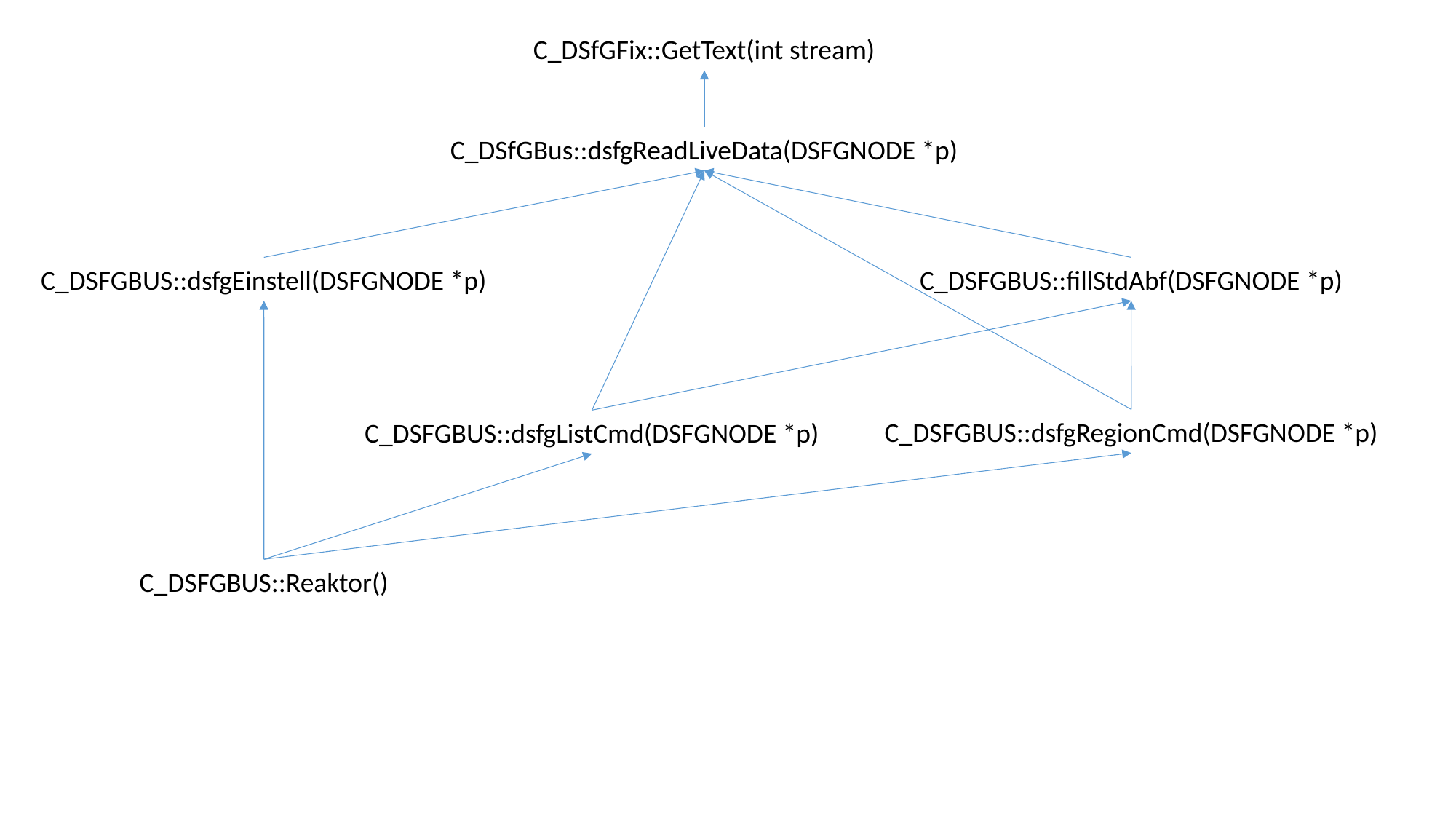

C_DSfGFix::GetText(int stream)
C_DSfGBus::dsfgReadLiveData(DSFGNODE *p)
C_DSFGBUS::dsfgEinstell(DSFGNODE *p)
C_DSFGBUS::fillStdAbf(DSFGNODE *p)
C_DSFGBUS::dsfgRegionCmd(DSFGNODE *p)
C_DSFGBUS::dsfgListCmd(DSFGNODE *p)
C_DSFGBUS::Reaktor()